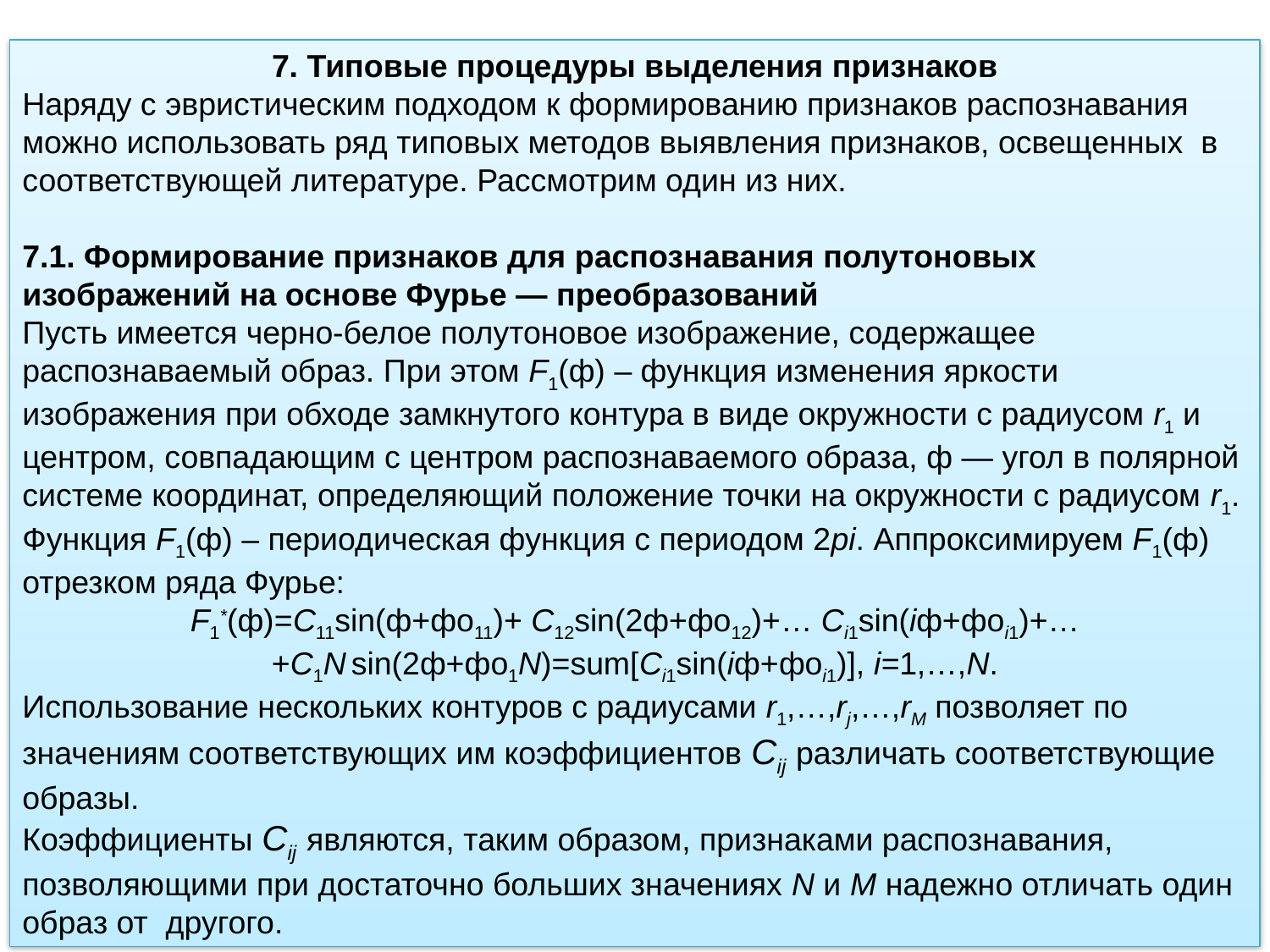

7. Типовые процедуры выделения признаков
Наряду с эвристическим подходом к формированию признаков распознавания можно использовать ряд типовых методов выявления признаков, освещенных  в соответствующей литературе. Рассмотрим один из них.

7.1. Формирование признаков для распознавания полутоновых изображений на основе Фурье — преобразований
Пусть имеется черно-белое полутоновое изображение, содержащее распознаваемый образ. При этом F1(ф) – функция изменения яркости изображения при обходе замкнутого контура в виде окружности с радиусом r1 и центром, совпадающим с центром распознаваемого образа, ф — угол в полярной системе координат, определяющий положение точки на окружности с радиусом r1. Функция F1(ф) – периодическая функция с периодом 2pi. Аппроксимируем F1(ф) отрезком ряда Фурье:
F1*(ф)=C11sin(ф+фо11)+ C12sin(2ф+фо12)+… Ci1sin(iф+фоi1)+…+C1N sin(2ф+фо1N)=sum[Ci1sin(iф+фоi1)], i=1,…,N.
Использование нескольких контуров с радиусами r1,…,rj,…,rM позволяет по значениям соответствующих им коэффициентов Cij различать соответствующие образы.
Коэффициенты Cij являются, таким образом, признаками распознавания, позволяющими при достаточно больших значениях N и M надежно отличать один образ от  другого.